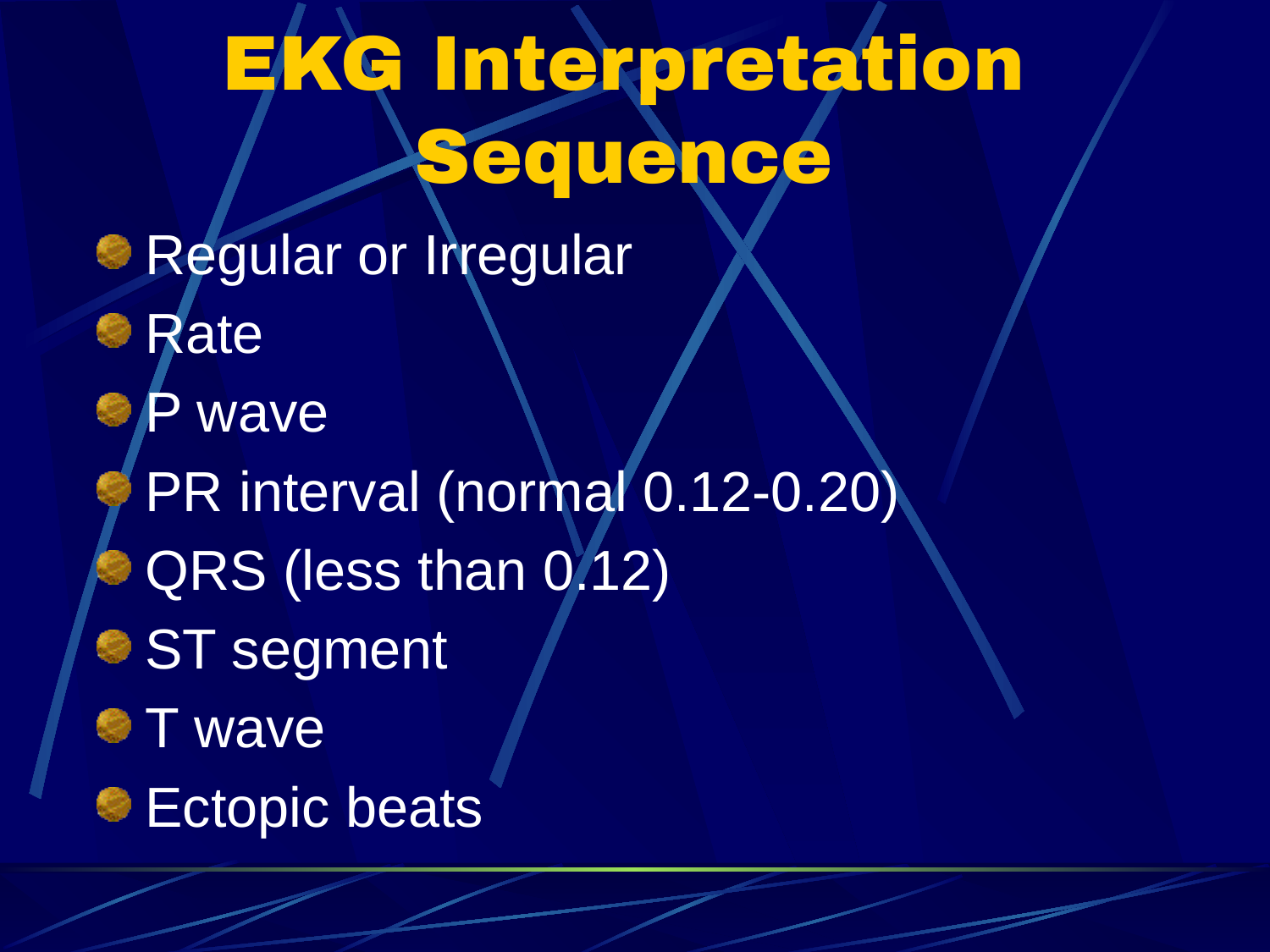

# EKG Interpretation Sequence
Regular or Irregular
Rate
P wave
PR interval (normal 0.12-0.20)
QRS (less than 0.12)
ST segment
T wave
Ectopic beats